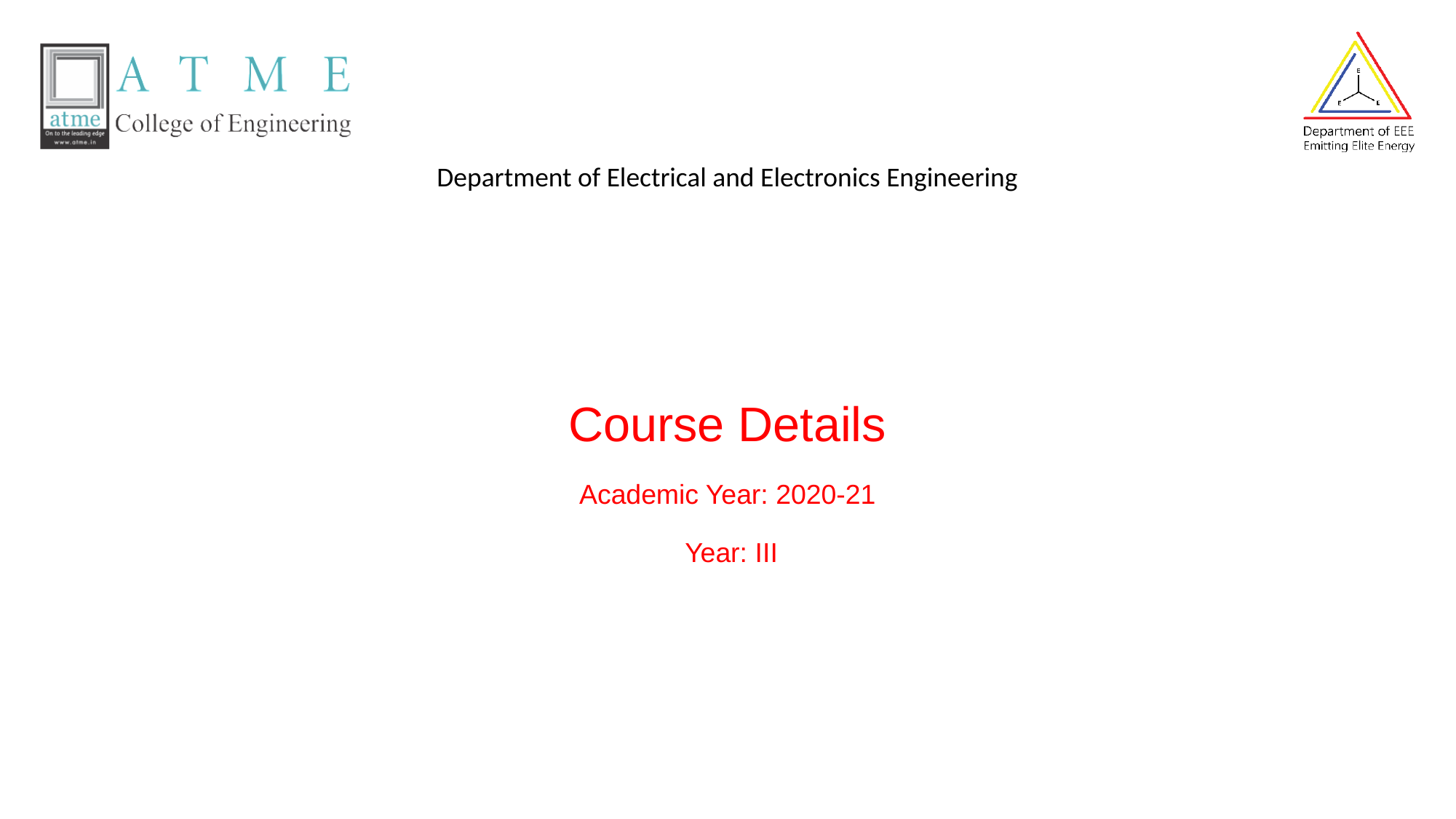

Course Details
Academic Year: 2020-21
 Year: III